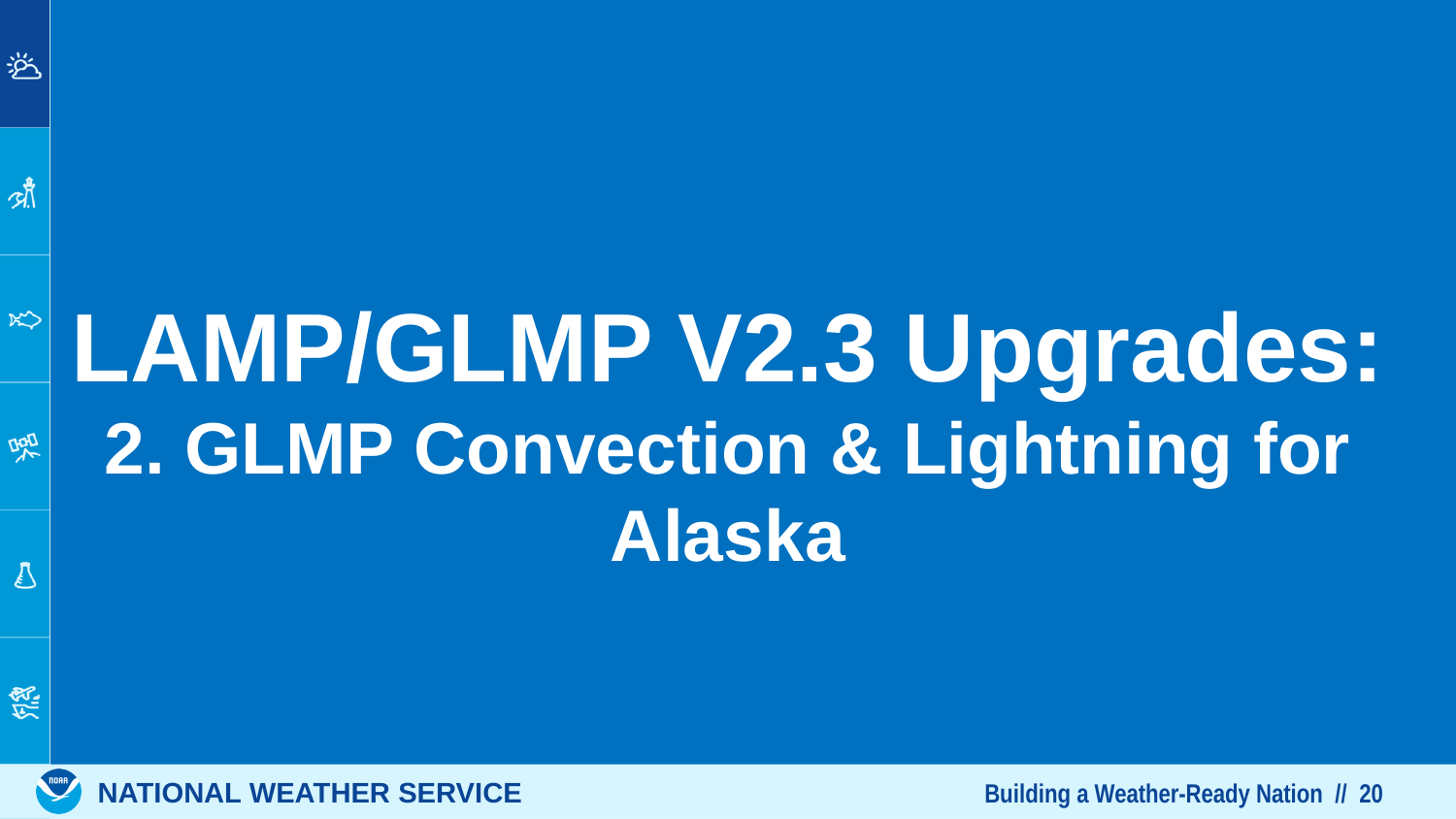

# LAMP/GLMP V2.3 Upgrades: 2. GLMP Convection & Lightning for Alaska